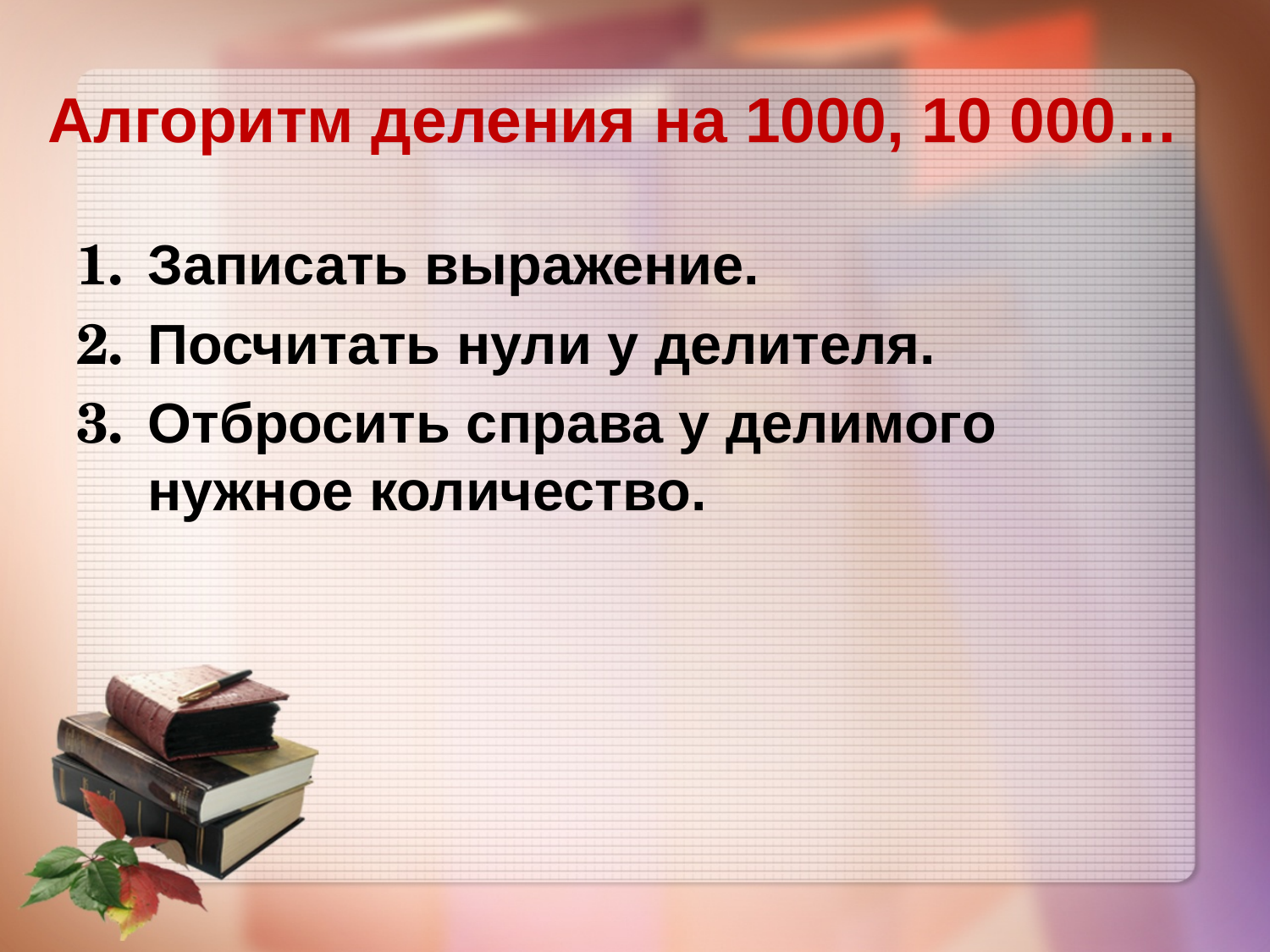

# Алгоритм деления на 1000, 10 000…
Записать выражение.
Посчитать нули у делителя.
Отбросить справа у делимого нужное количество.